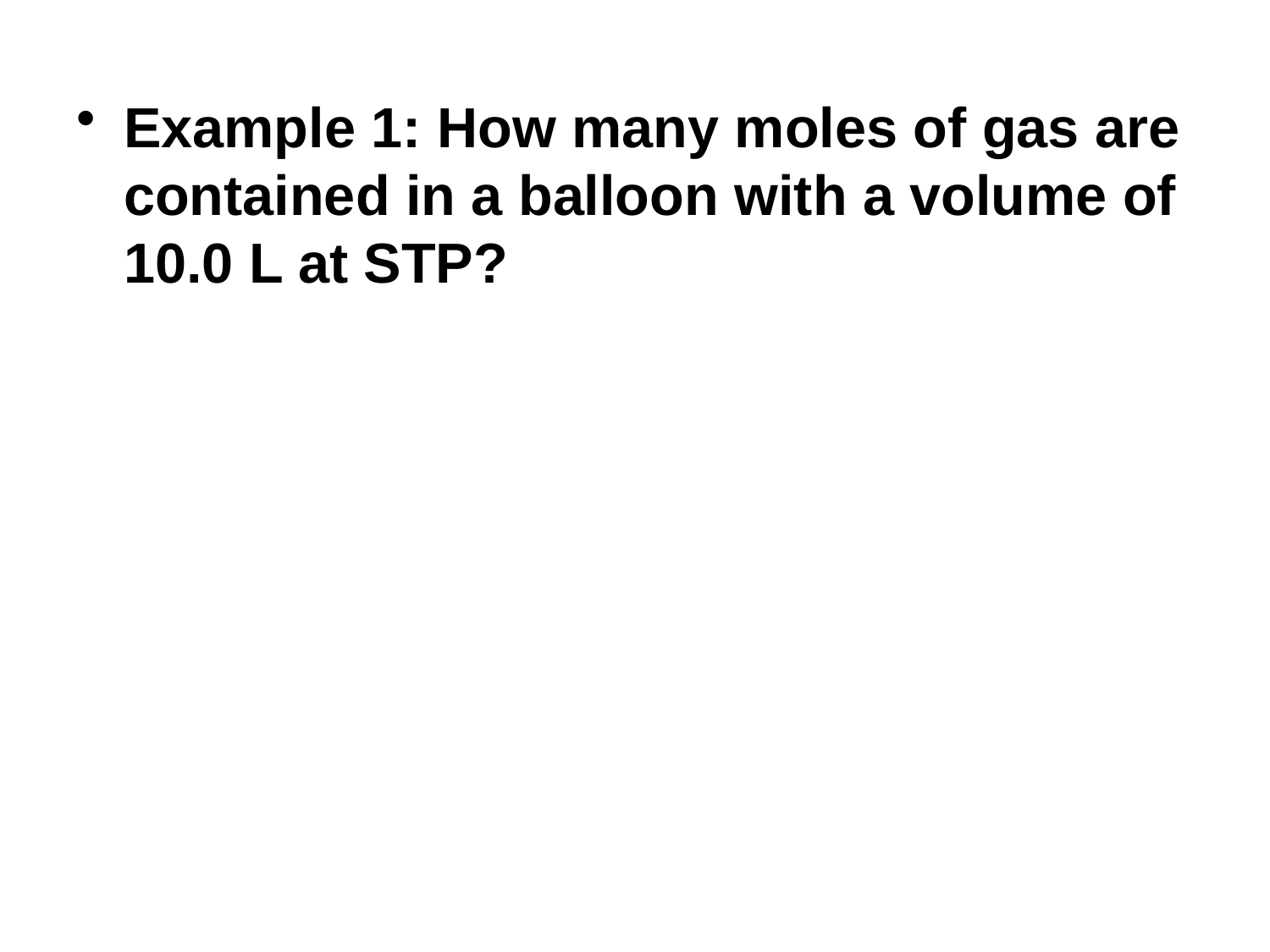

Example 1: How many moles of gas are contained in a balloon with a volume of 10.0 L at STP?